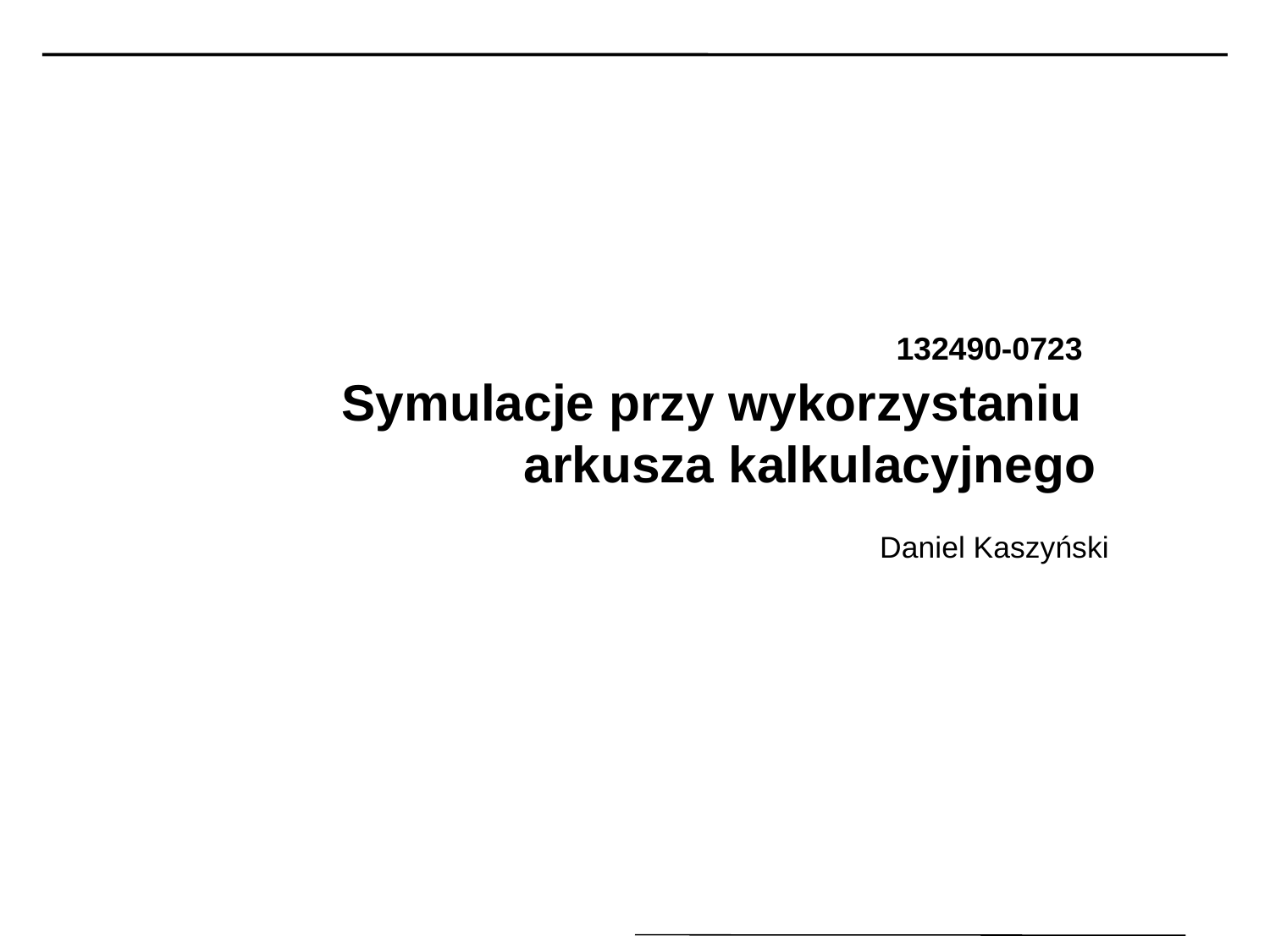

132490-0723
Symulacje przy wykorzystaniu
arkusza kalkulacyjnego
Daniel Kaszyński